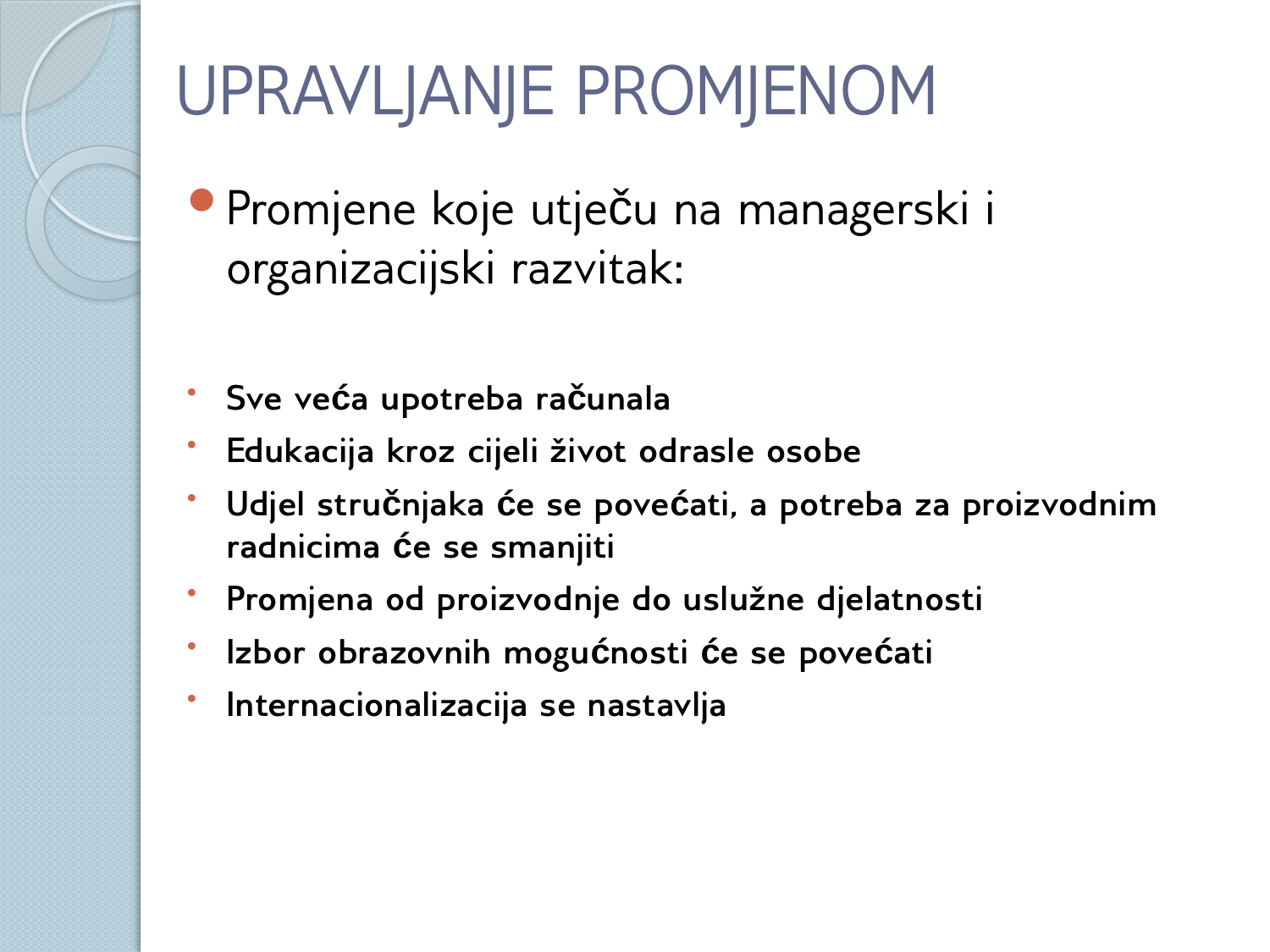

# UPRAVLJANJE PROMJENOM
Promjene koje utječu na managerski i organizacijski razvitak:

Sve veća upotreba računala
Edukacija kroz cijeli život odrasle osobe
Udjel stručnjaka će se povećati, a potreba za proizvodnim radnicima će se smanjiti
Promjena od proizvodnje do uslužne djelatnosti
Izbor obrazovnih mogućnosti će se povećati
Internacionalizacija se nastavlja